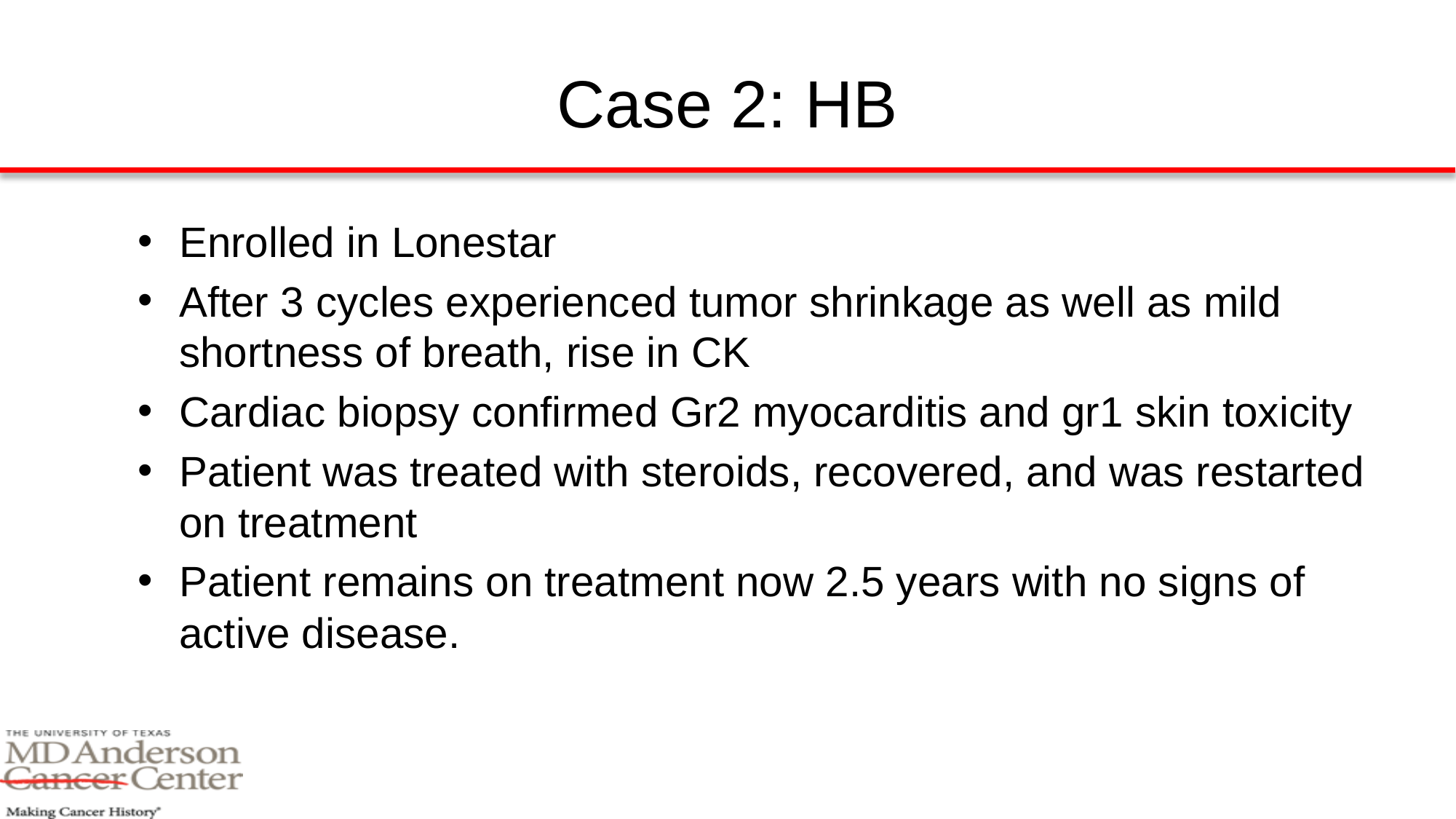

# Case 2: HB
Enrolled in Lonestar
After 3 cycles experienced tumor shrinkage as well as mild shortness of breath, rise in CK
Cardiac biopsy confirmed Gr2 myocarditis and gr1 skin toxicity
Patient was treated with steroids, recovered, and was restarted on treatment
Patient remains on treatment now 2.5 years with no signs of active disease.